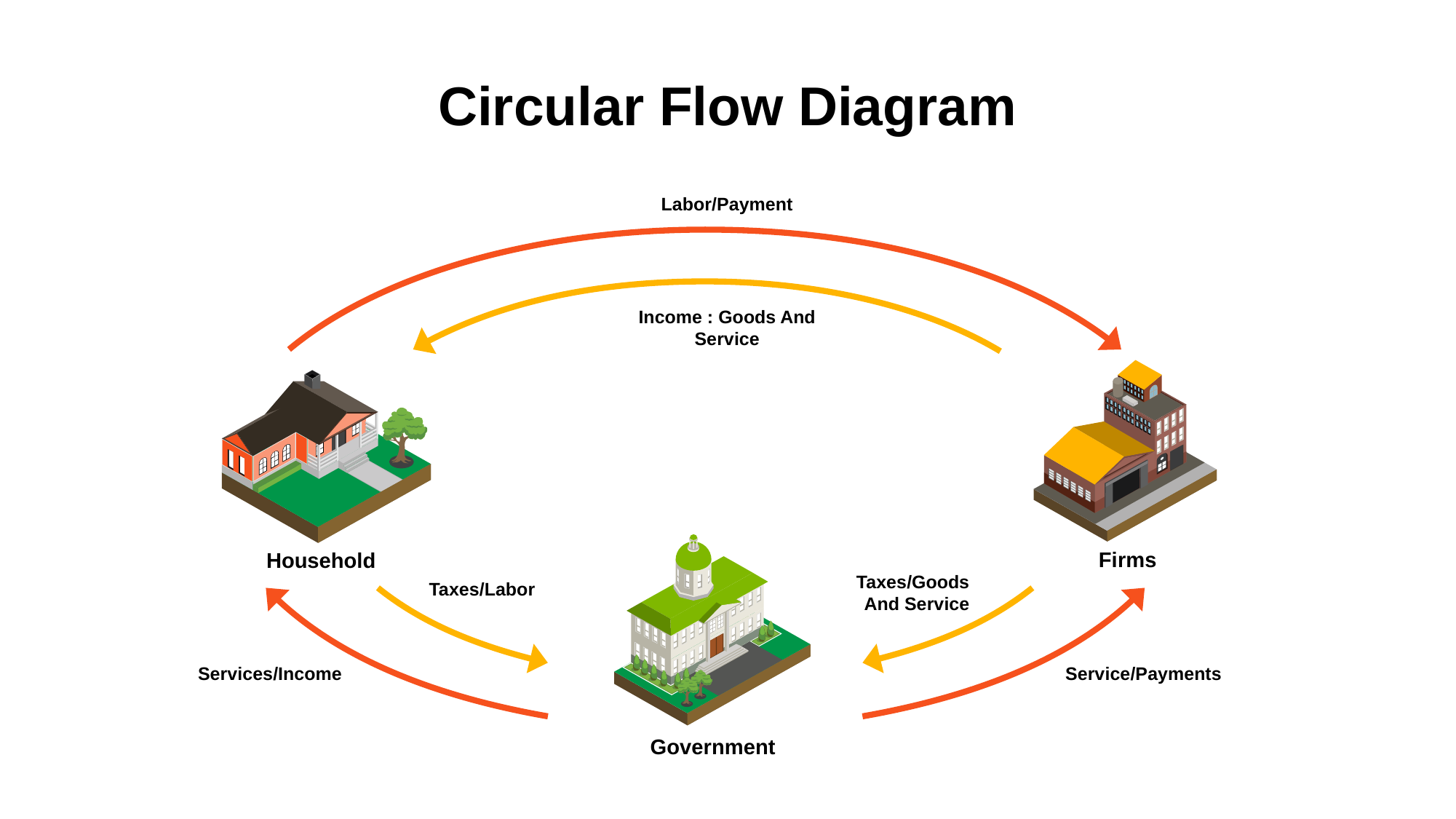

# Circular Flow Diagram
Labor/Payment

Income : Goods And Service

Firms
Household
Taxes/Goods And Service
Taxes/Labor

Services/Income
Service/Payments
Government